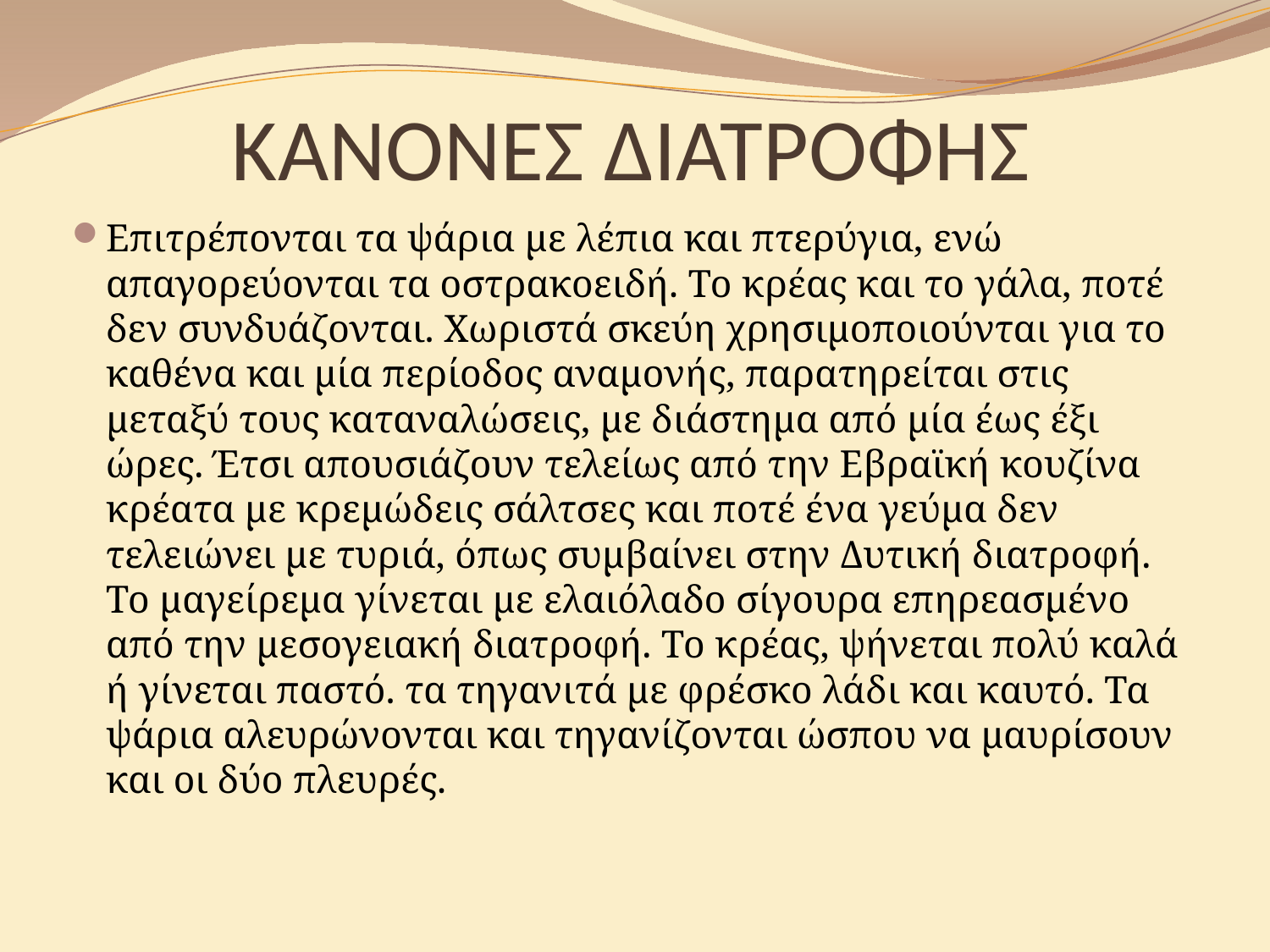

# ΚΑΝΟΝΕΣ ΔΙΑΤΡΟΦΗΣ
Επιτρέπονται τα ψάρια με λέπια και πτερύγια, ενώ απαγορεύονται τα οστρακοειδή. Το κρέας και το γάλα, ποτέ δεν συνδυάζονται. Χωριστά σκεύη χρησιμοποιούνται για το καθένα και μία περίοδος αναμονής, παρατηρείται στις μεταξύ τους καταναλώσεις, με διάστημα από μία έως έξι ώρες. Έτσι απουσιάζουν τελείως από την Εβραϊκή κουζίνα κρέατα με κρεμώδεις σάλτσες και ποτέ ένα γεύμα δεν τελειώνει με τυριά, όπως συμβαίνει στην Δυτική διατροφή. Το μαγείρεμα γίνεται με ελαιόλαδο σίγουρα επηρεασμένο από την μεσογειακή διατροφή. Το κρέας, ψήνεται πολύ καλά ή γίνεται παστό. τα τηγανιτά με φρέσκο λάδι και καυτό. Τα ψάρια αλευρώνονται και τηγανίζονται ώσπου να μαυρίσουν και οι δύο πλευρές.